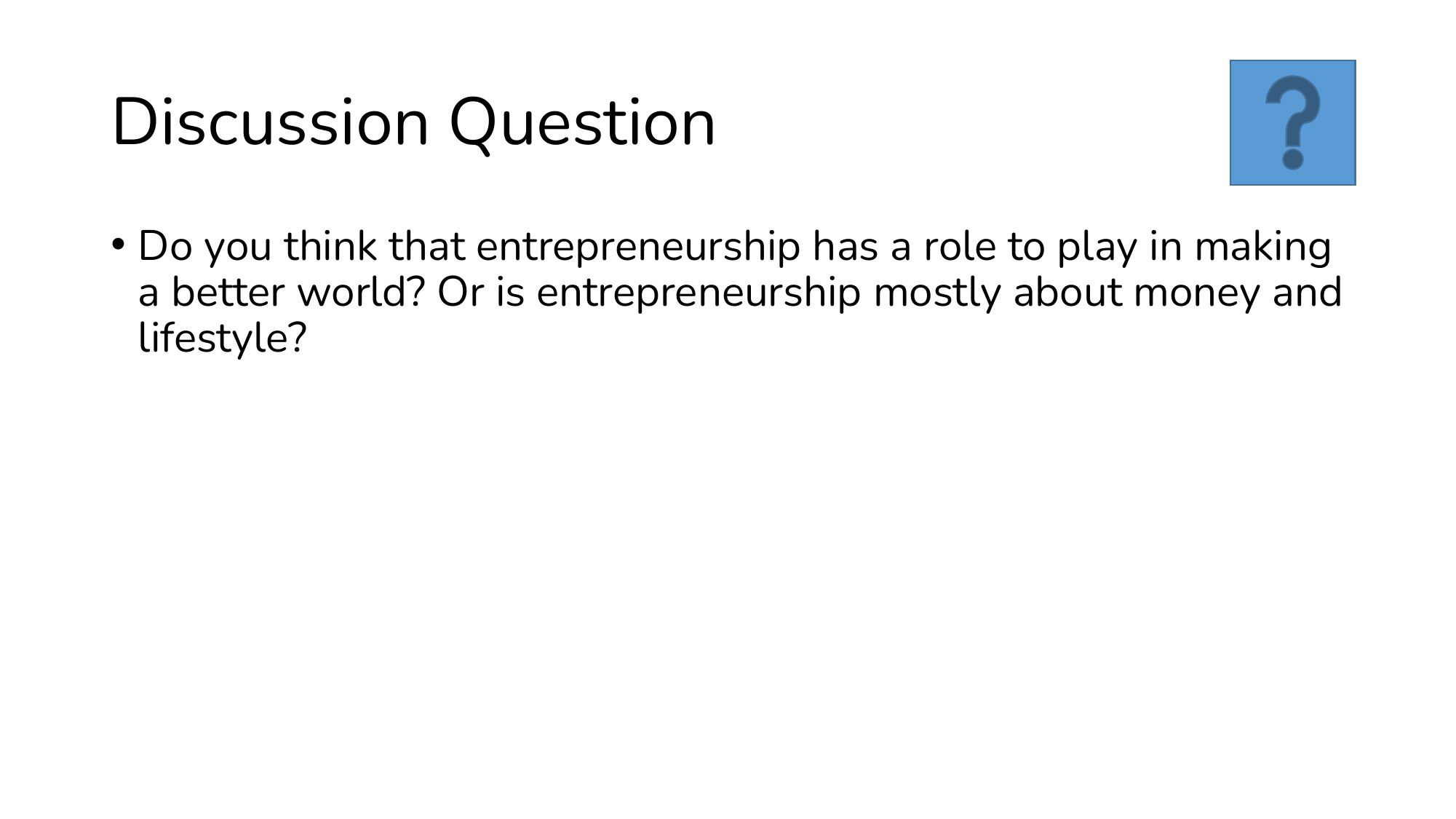

# Discussion Question

Do you think that entrepreneurship has a role to play in making a better world? Or is entrepreneurship mostly about money and lifestyle?